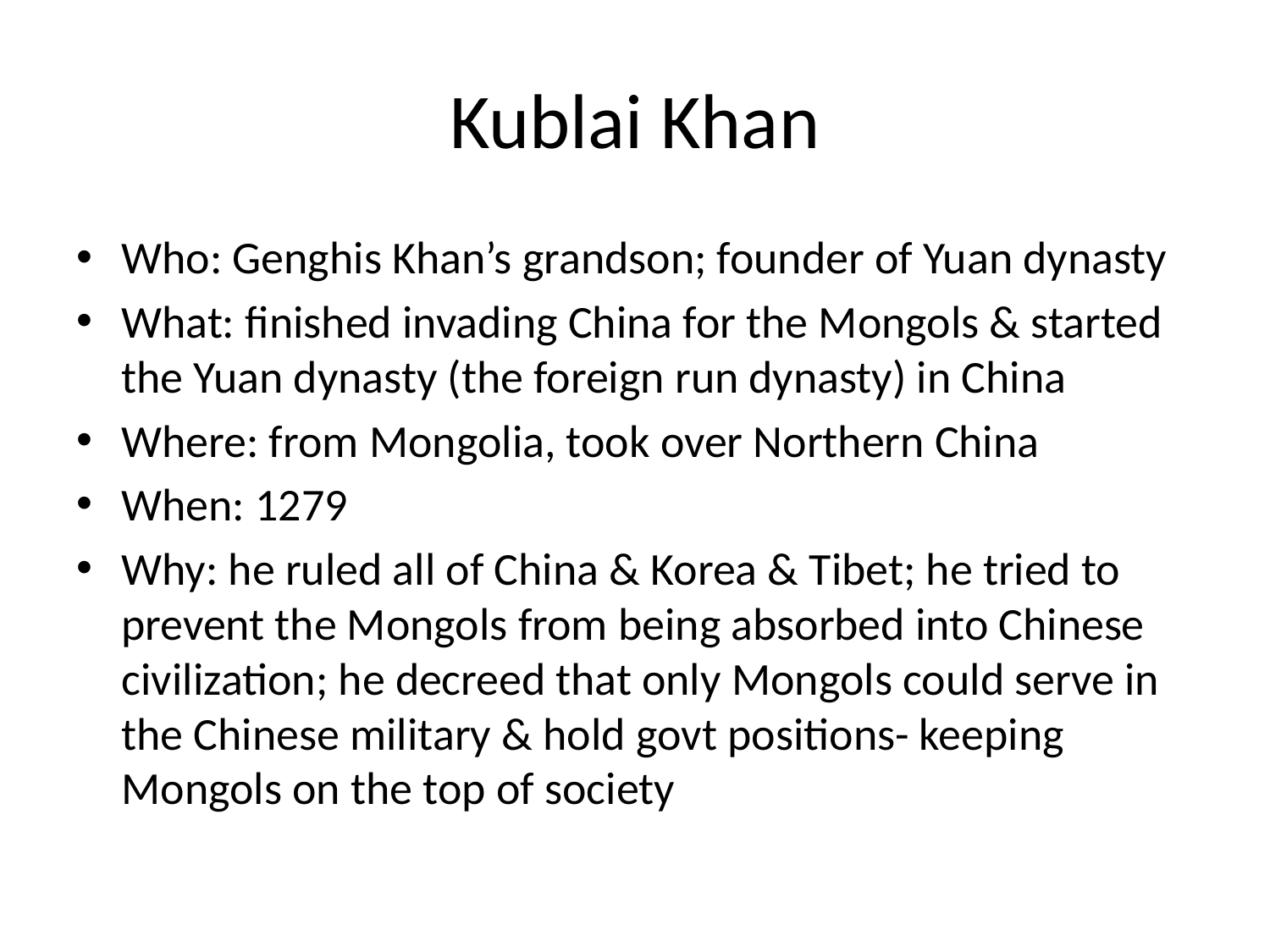

# Kublai Khan
Who: Genghis Khan’s grandson; founder of Yuan dynasty
What: finished invading China for the Mongols & started the Yuan dynasty (the foreign run dynasty) in China
Where: from Mongolia, took over Northern China
When: 1279
Why: he ruled all of China & Korea & Tibet; he tried to prevent the Mongols from being absorbed into Chinese civilization; he decreed that only Mongols could serve in the Chinese military & hold govt positions- keeping Mongols on the top of society